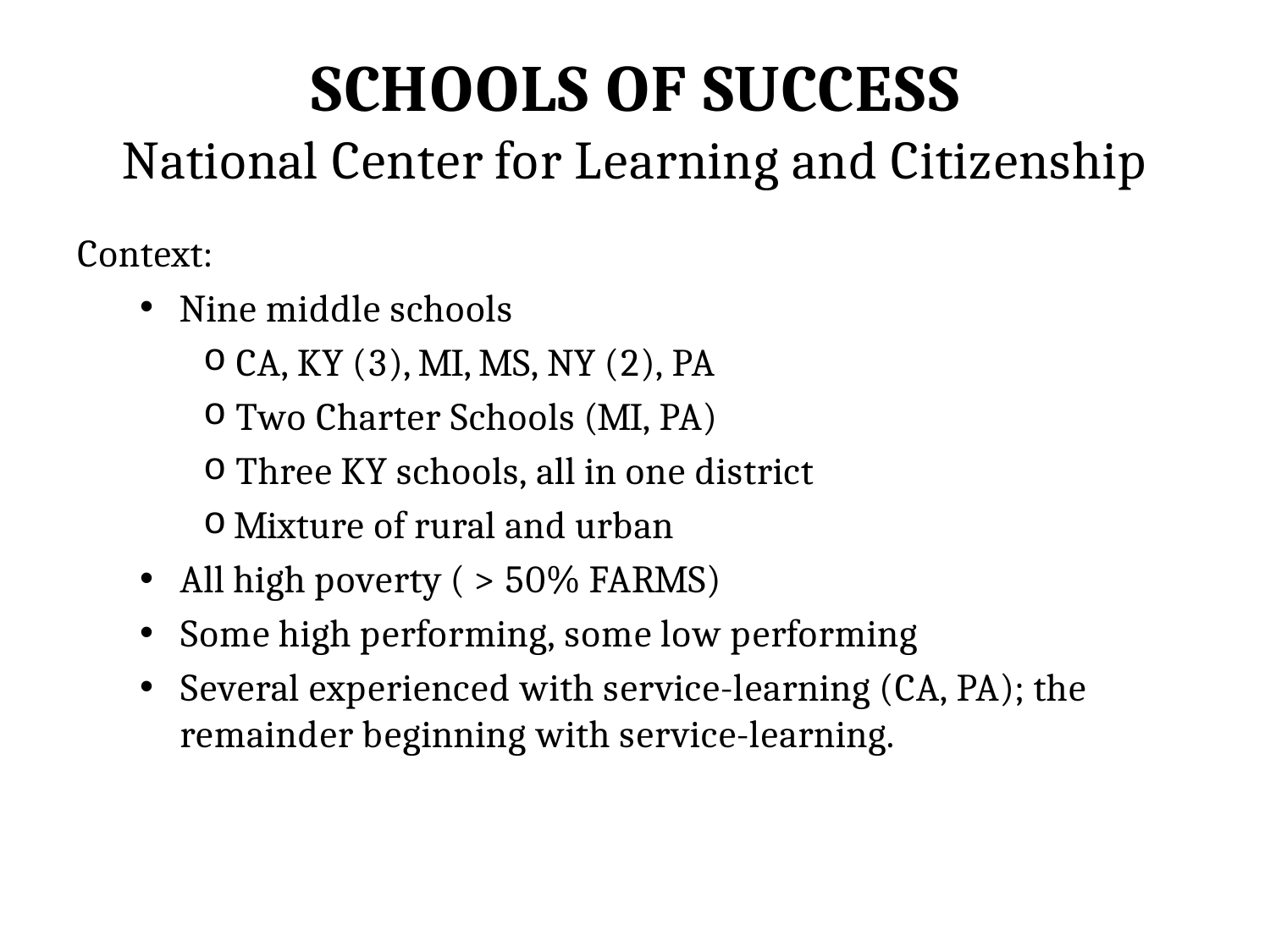

# Schools of Success National Center for Learning and Citizenship
Context:
Nine middle schools
CA, KY (3), MI, MS, NY (2), PA
Two Charter Schools (MI, PA)
Three KY schools, all in one district
Mixture of rural and urban
All high poverty ( > 50% FARMS)
Some high performing, some low performing
Several experienced with service-learning (CA, PA); the remainder beginning with service-learning.